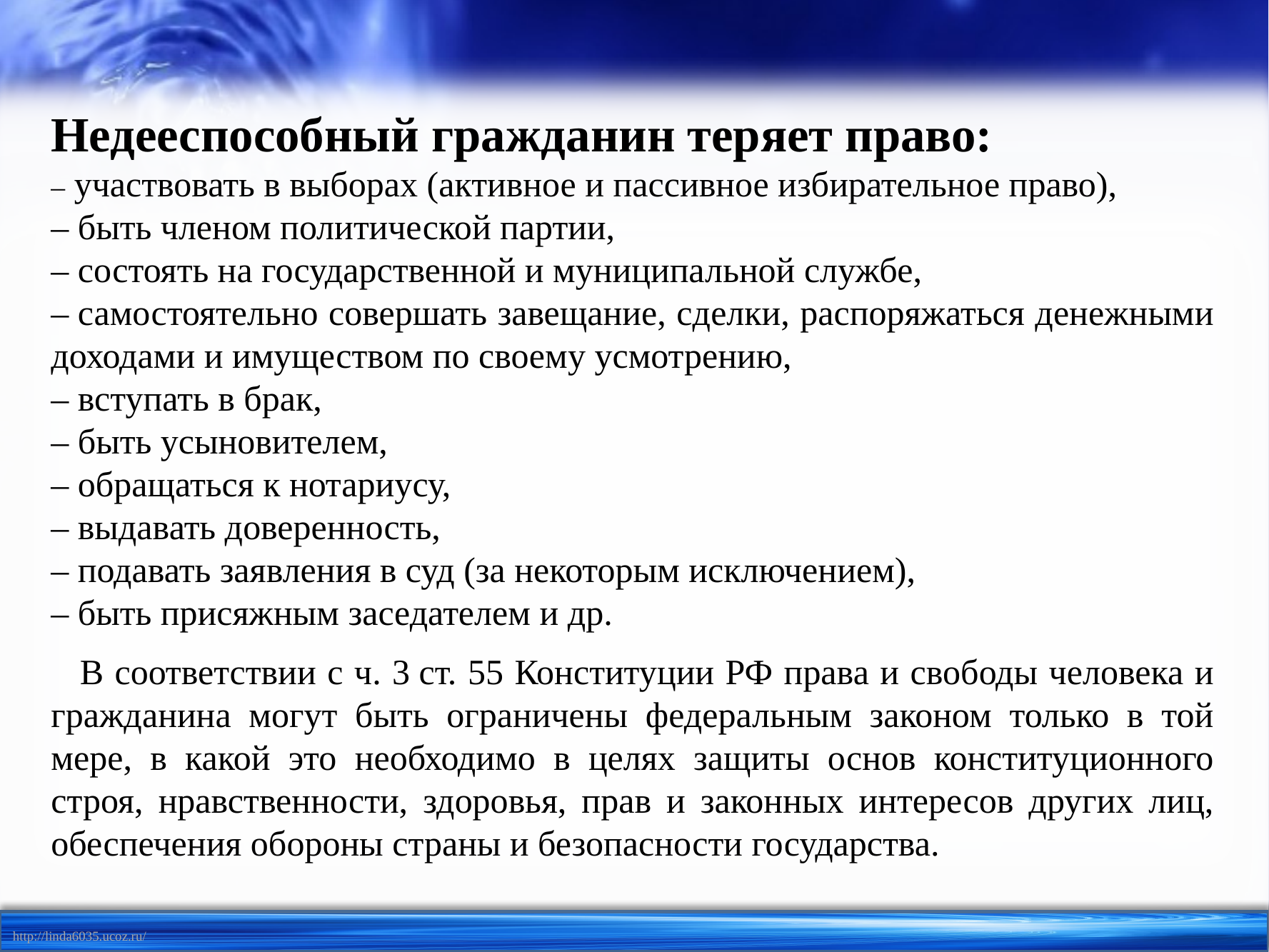

Недееспособный гражданин теряет право:
– участвовать в выборах (активное и пассивное избирательное право),
– быть членом политической партии,
– состоять на государственной и муниципальной службе,
– самостоятельно совершать завещание, сделки, распоряжаться денежными доходами и имуществом по своему усмотрению,
– вступать в брак,
– быть усыновителем,
– обращаться к нотариусу,
– выдавать доверенность,
– подавать заявления в суд (за некоторым исключением),
– быть присяжным заседателем и др.

 В соответствии с ч. 3 ст. 55 Конституции РФ права и свободы человека и гражданина могут быть ограничены федеральным законом только в той мере, в какой это необходимо в целях защиты основ конституционного строя, нравственности, здоровья, прав и законных интересов других лиц, обеспечения обороны страны и безопасности государства.